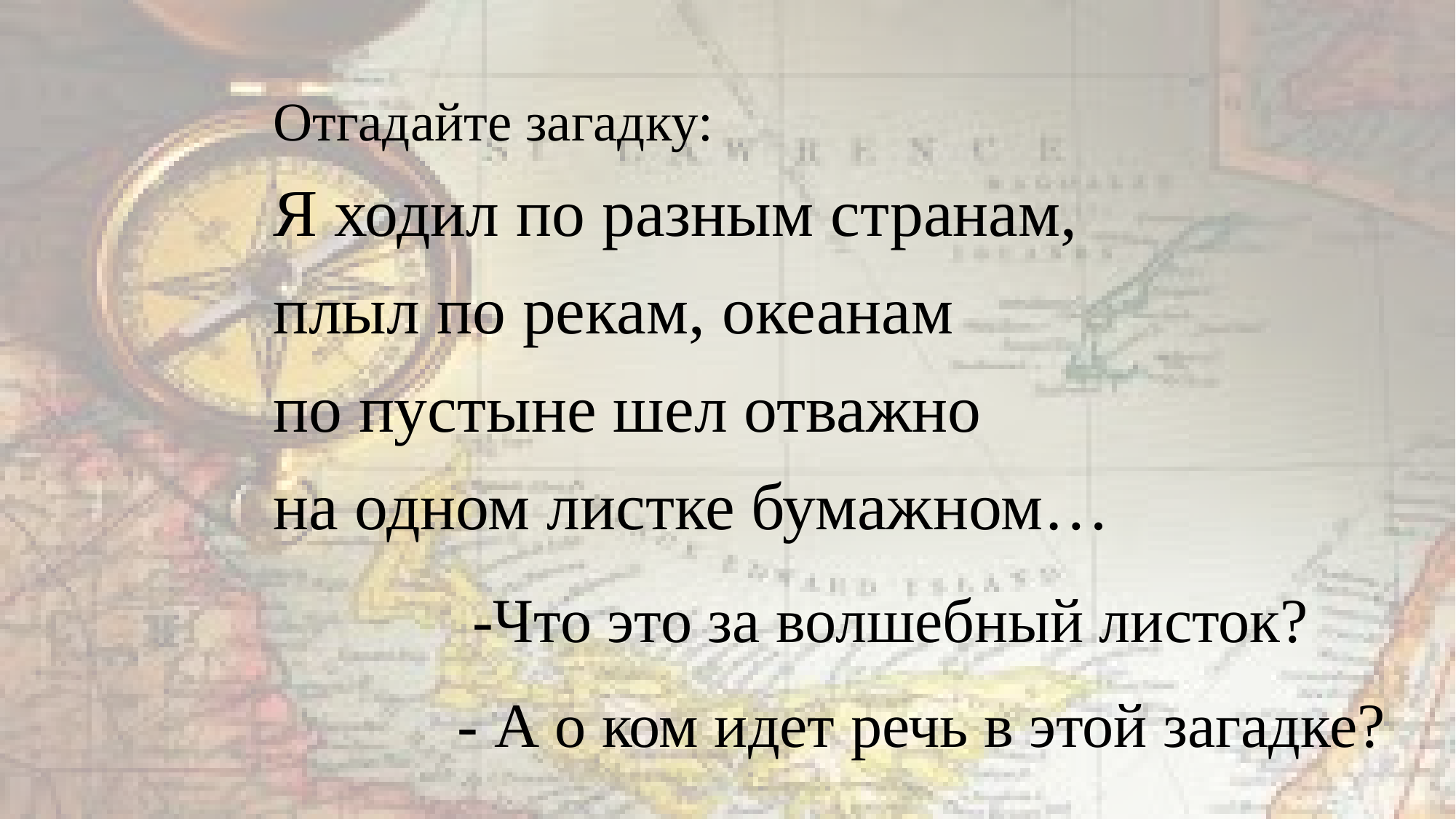

Отгадайте загадку:
Я ходил по разным странам,
плыл по рекам, океанам
по пустыне шел отважно
на одном листке бумажном…
#
-Что это за волшебный листок?
    - А о ком идет речь в этой загадке?